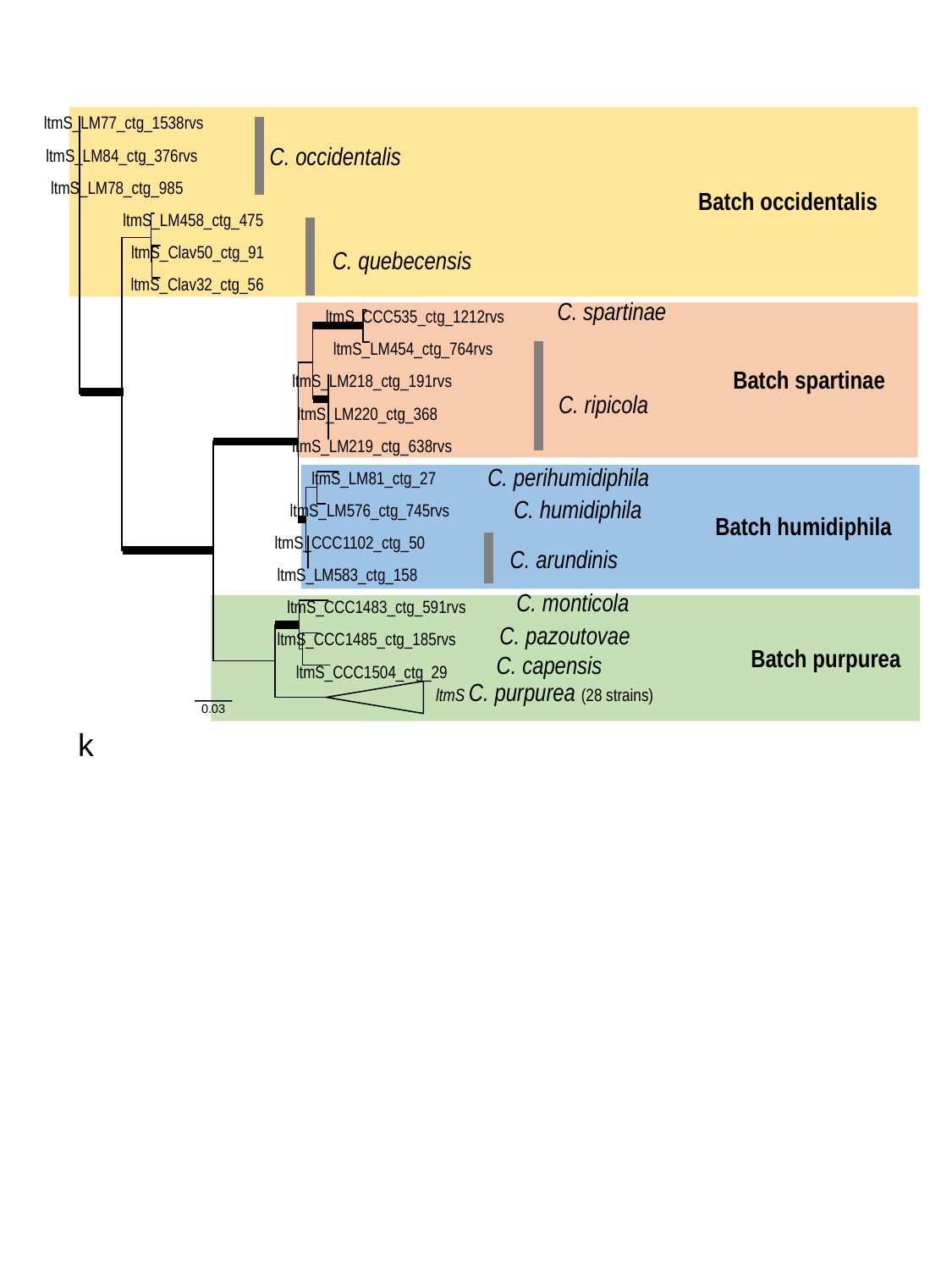

Batch occidentalis
ltmS_LM77_ctg_1538rvs

C. occidentalis
ltmS_LM84_ctg_376rvs

ltmS_LM78_ctg_985

ltmS_LM458_ctg_475

C. quebecensis

ltmS_Clav50_ctg_91

ltmS_Clav32_ctg_56

C. spartinae
ltmS_CCC535_ctg_1212rvs

ltmS_LM454_ctg_764rvs

ltmS_LM218_ctg_191rvs

C. ripicola

ltmS_LM220_ctg_368

ltmS_LM219_ctg_638rvs

C. perihumidiphila
ltmS_LM81_ctg_27

C. humidiphila
ltmS_LM576_ctg_745rvs

ltmS_CCC1102_ctg_50

C. arundinis

ltmS_LM583_ctg_158
C. monticola
ltmS_CCC1483_ctg_591rvs

C. pazoutovae

ltmS_CCC1485_ctg_185rvs

C. capensis
ltmS_CCC1504_ctg_29

ltmS C. purpurea (28 strains)

0.03

Batch spartinae

Batch humidiphila

Batch purpurea

k